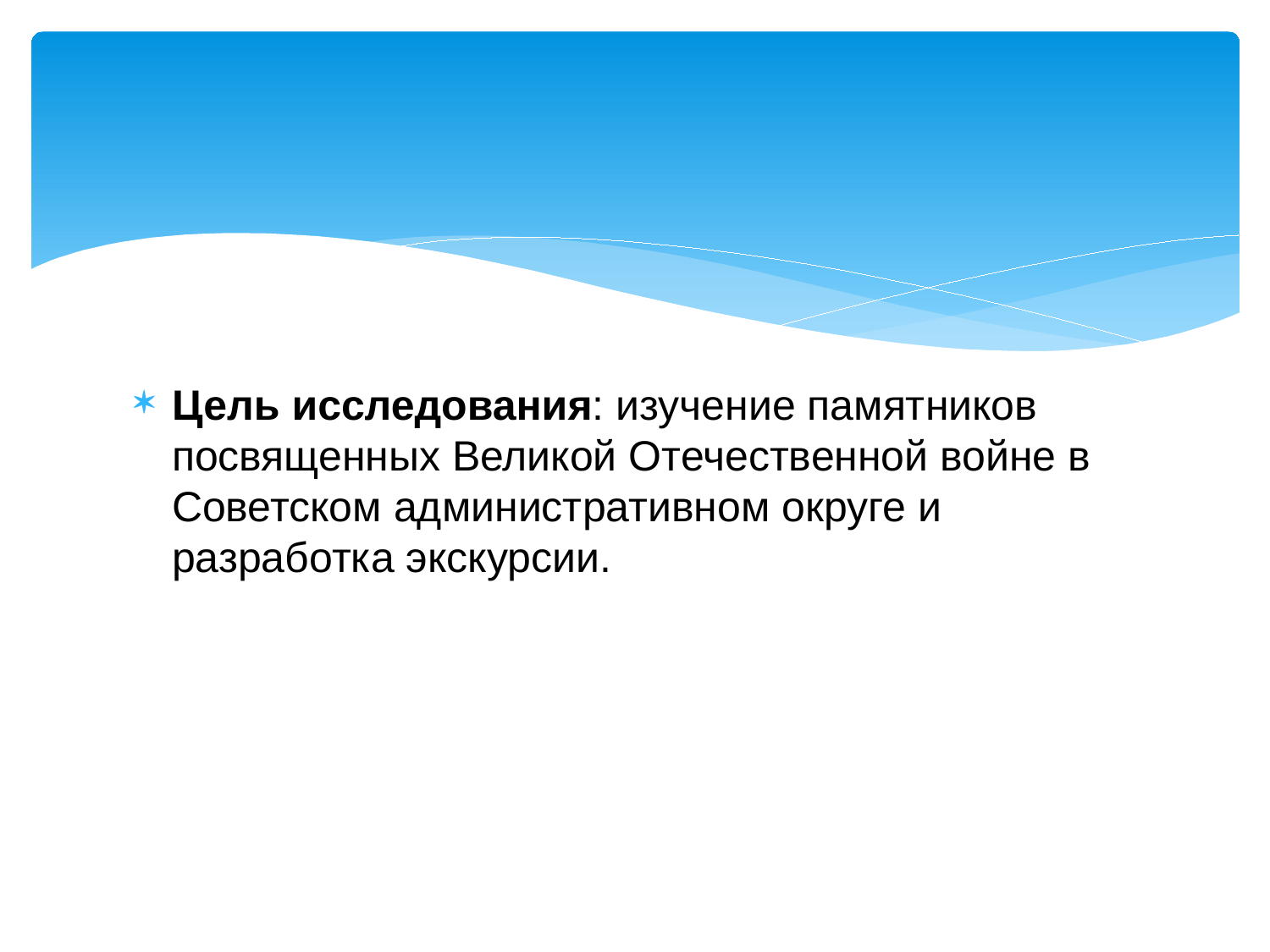

#
Цель исследования: изучение памятников посвященных Великой Отечественной войне в Советском административном округе и разработка экскурсии.